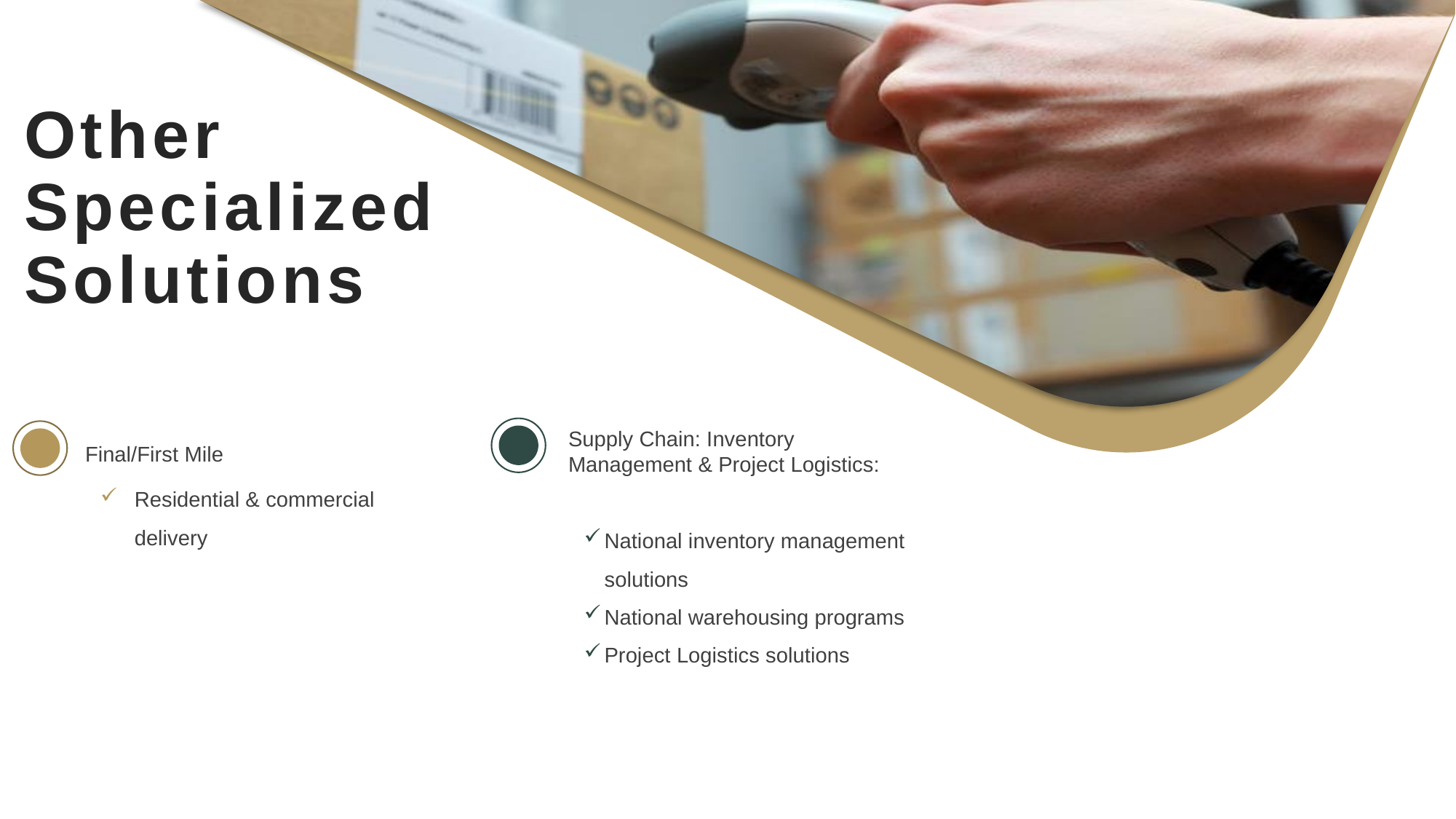

# Other Specialized Solutions

Supply Chain: Inventory Management & Project Logistics:

Final/First Mile
Residential & commercial delivery
National inventory management solutions
National warehousing programs
Project Logistics solutions